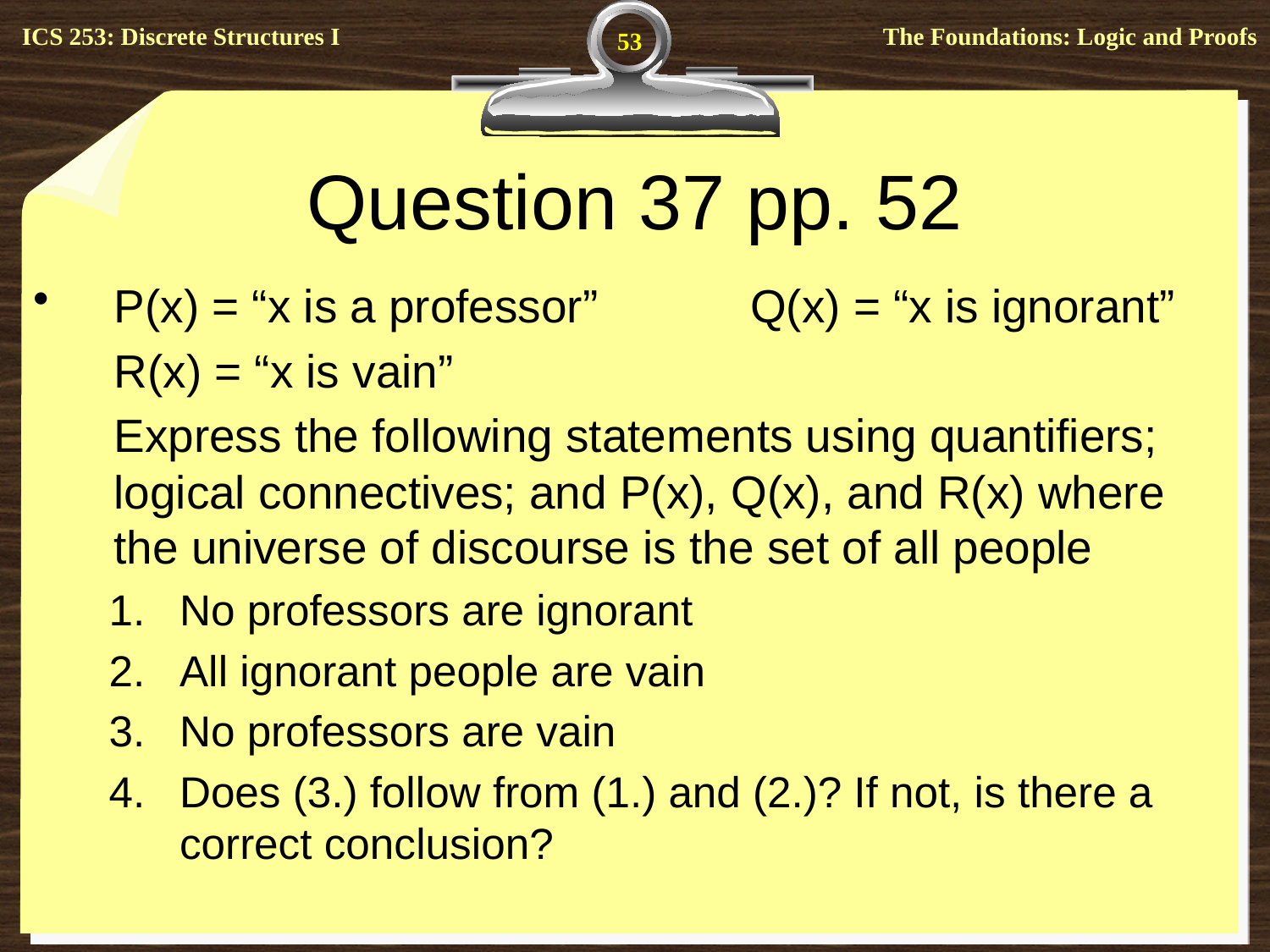

53
Question 37 pp. 52
P(x) = “x is a professor”	      Q(x) = “x is ignorant”
				R(x) = “x is vain”
	Express the following statements using quantifiers; logical connectives; and P(x), Q(x), and R(x) where the universe of discourse is the set of all people
No professors are ignorant
All ignorant people are vain
No professors are vain
Does (3.) follow from (1.) and (2.)? If not, is there a correct conclusion?